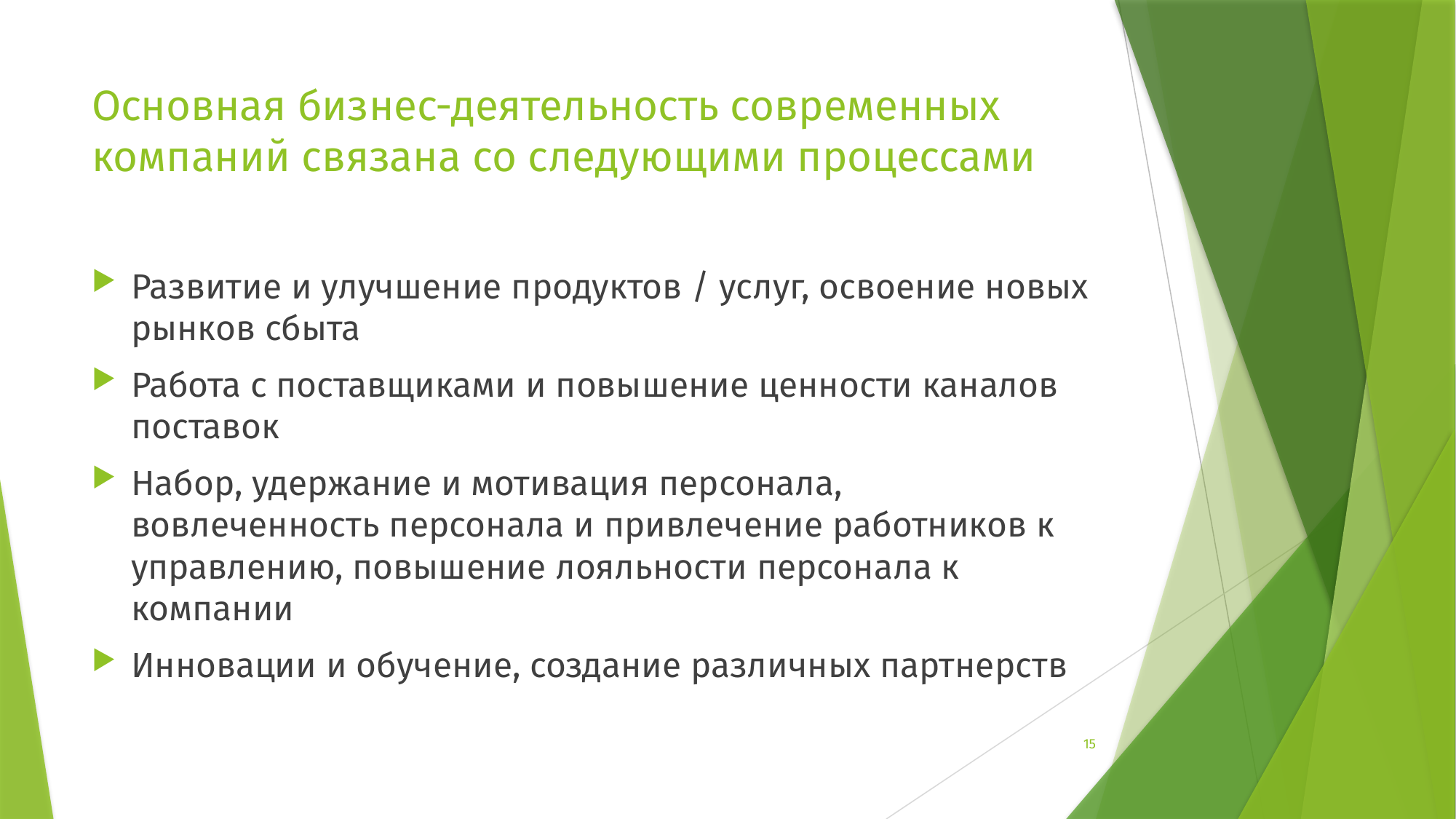

# Основная бизнес-деятельность современных компаний связана со следующими процессами
Развитие и улучшение продуктов / услуг, освоение новых рынков сбыта
Работа с поставщиками и повышение ценности каналов поставок
Набор, удержание и мотивация персонала, вовлеченность персонала и привлечение работников к управлению, повышение лояльности персонала к компании
Инновации и обучение, создание различных партнерств
15